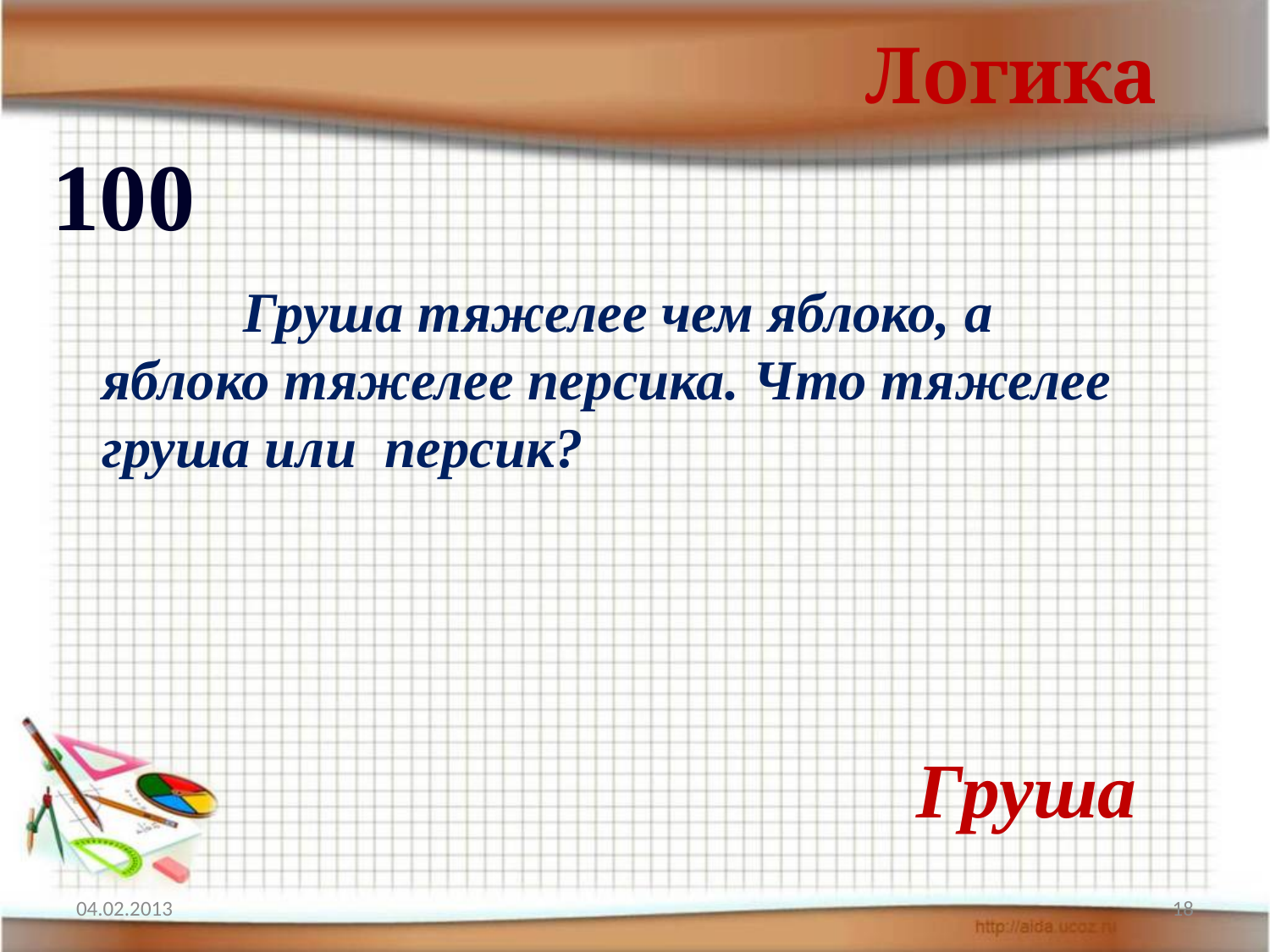

Логика
100
	 Груша тяжелее чем яблоко, а яблоко тяжелее персика. Что тяжелее груша или  персик?

Груша
04.02.2013
18